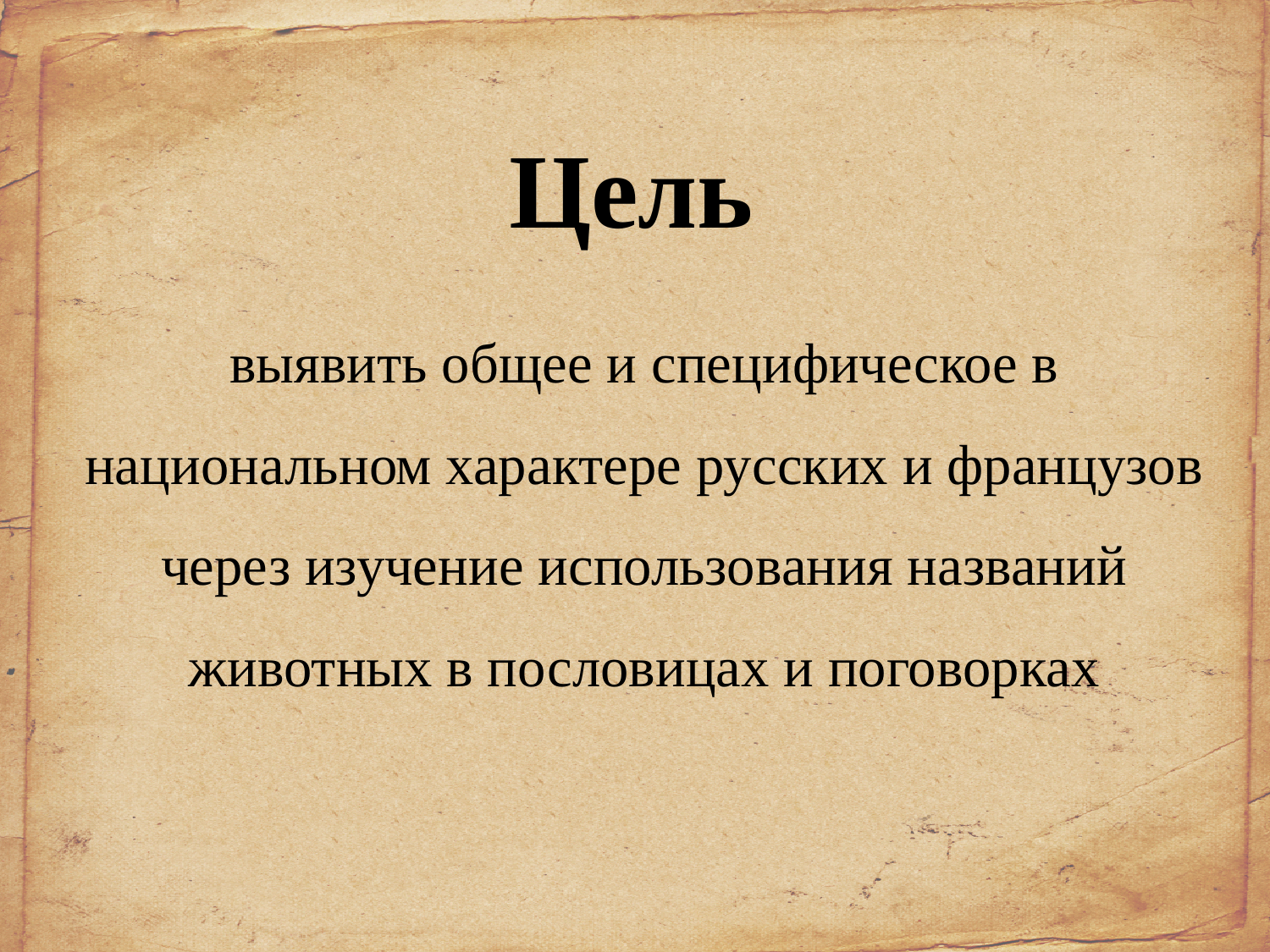

Цель
выявить общее и специфическое в национальном характере русских и французов через изучение использования названий животных в пословицах и поговорках